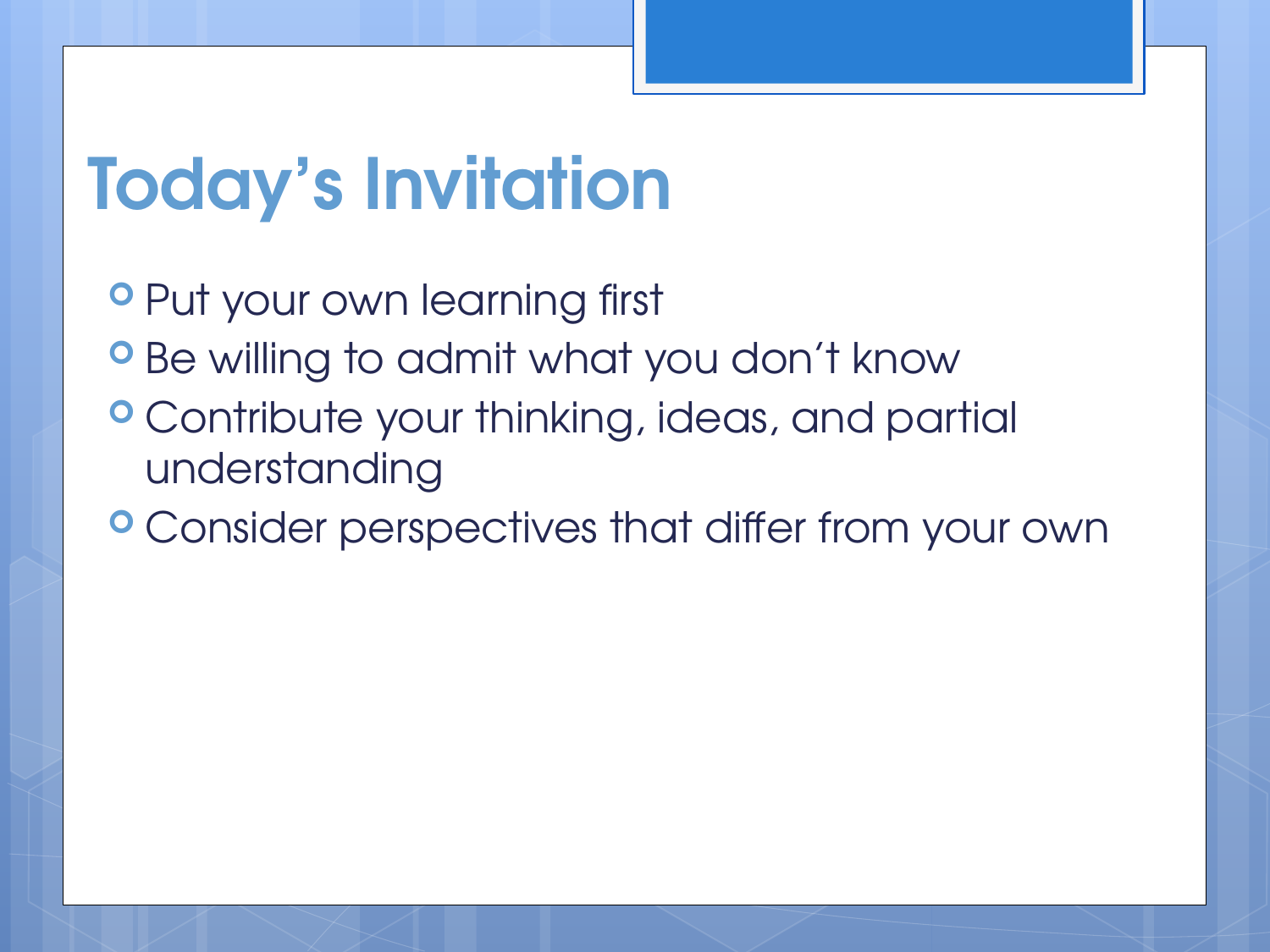

# Today’s Invitation
Put your own learning first
Be willing to admit what you don’t know
Contribute your thinking, ideas, and partial understanding
Consider perspectives that differ from your own